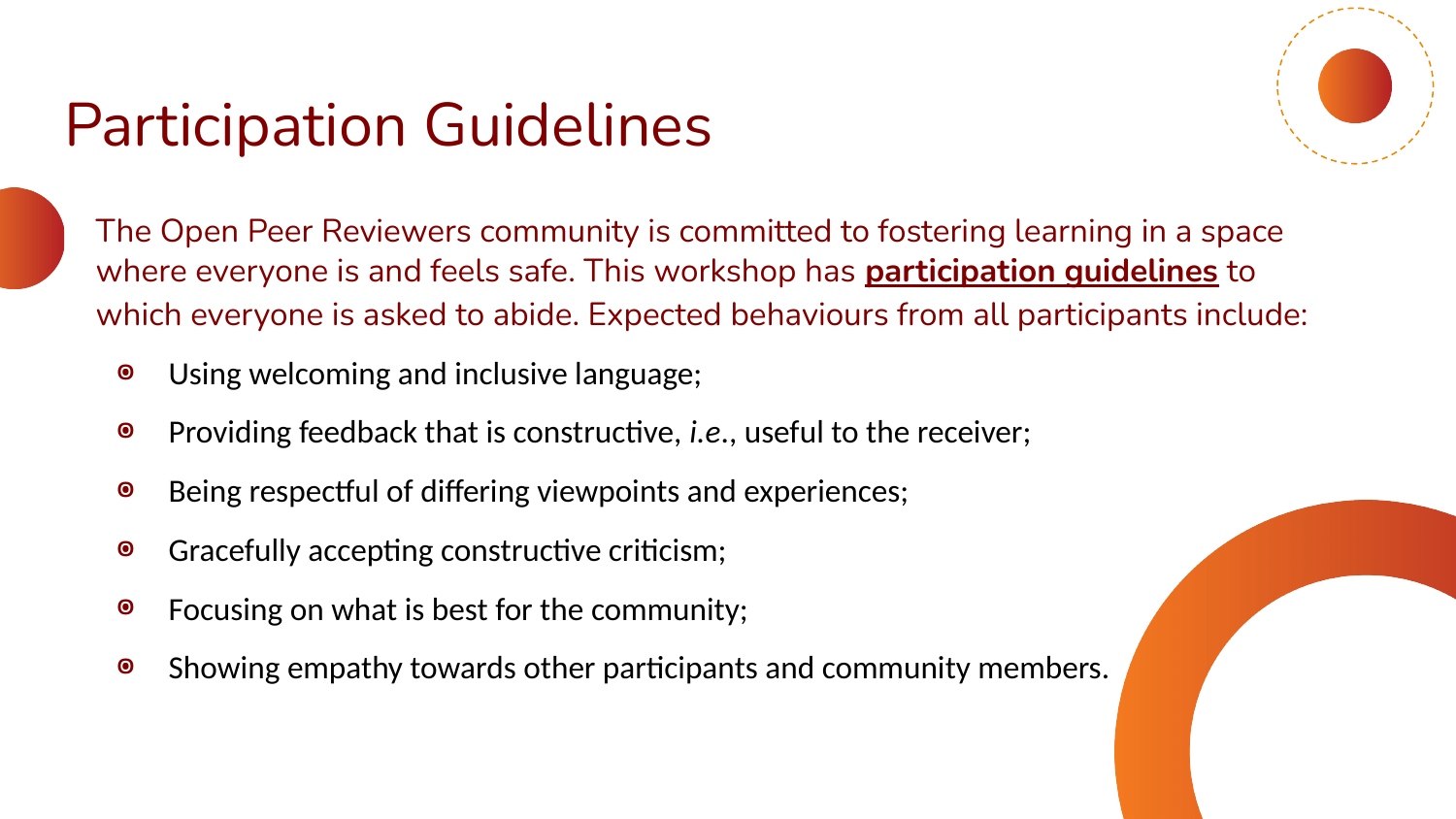

Participation Guidelines
The Open Peer Reviewers community is committed to fostering learning in a space where everyone is and feels safe. This workshop has participation guidelines to which everyone is asked to abide. Expected behaviours from all participants include:
Using welcoming and inclusive language;
Providing feedback that is constructive, i.e., useful to the receiver;
Being respectful of differing viewpoints and experiences;
Gracefully accepting constructive criticism;
Focusing on what is best for the community;
Showing empathy towards other participants and community members.